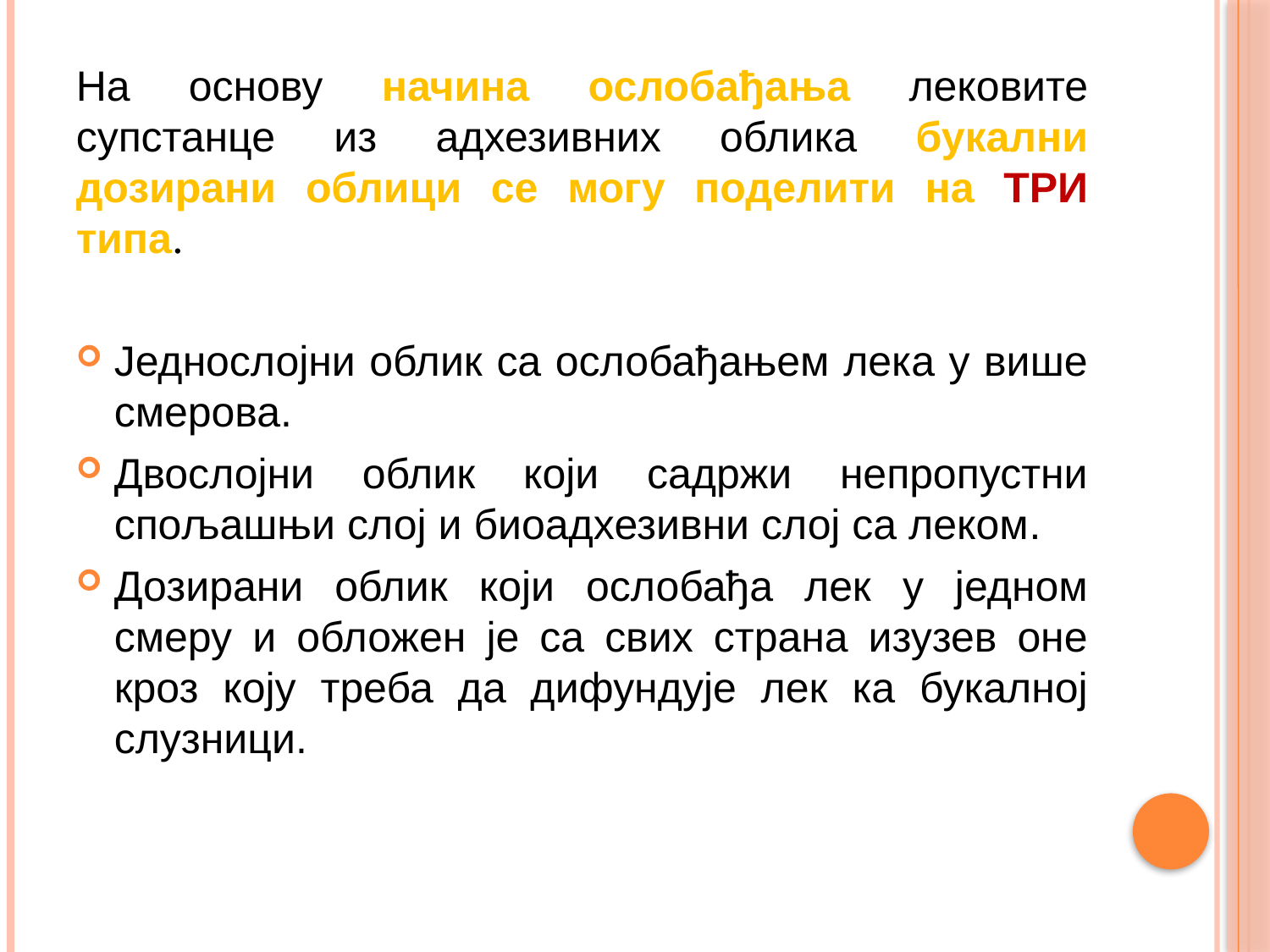

На основу начина ослобађања лековите супстанце из адхезивних облика букални дозирани облици се могу поделити на ТРИ типа.

Једнослојни облик са ослобађањем лека у више смерова.
Двослојни облик који садржи непропустни спољашњи слој и биоадхезивни слој са леком.
Дозирани облик који ослобађа лек у једном смеру и обложен је са свих страна изузев оне кроз коју треба да дифундује лек ка букалној слузници.